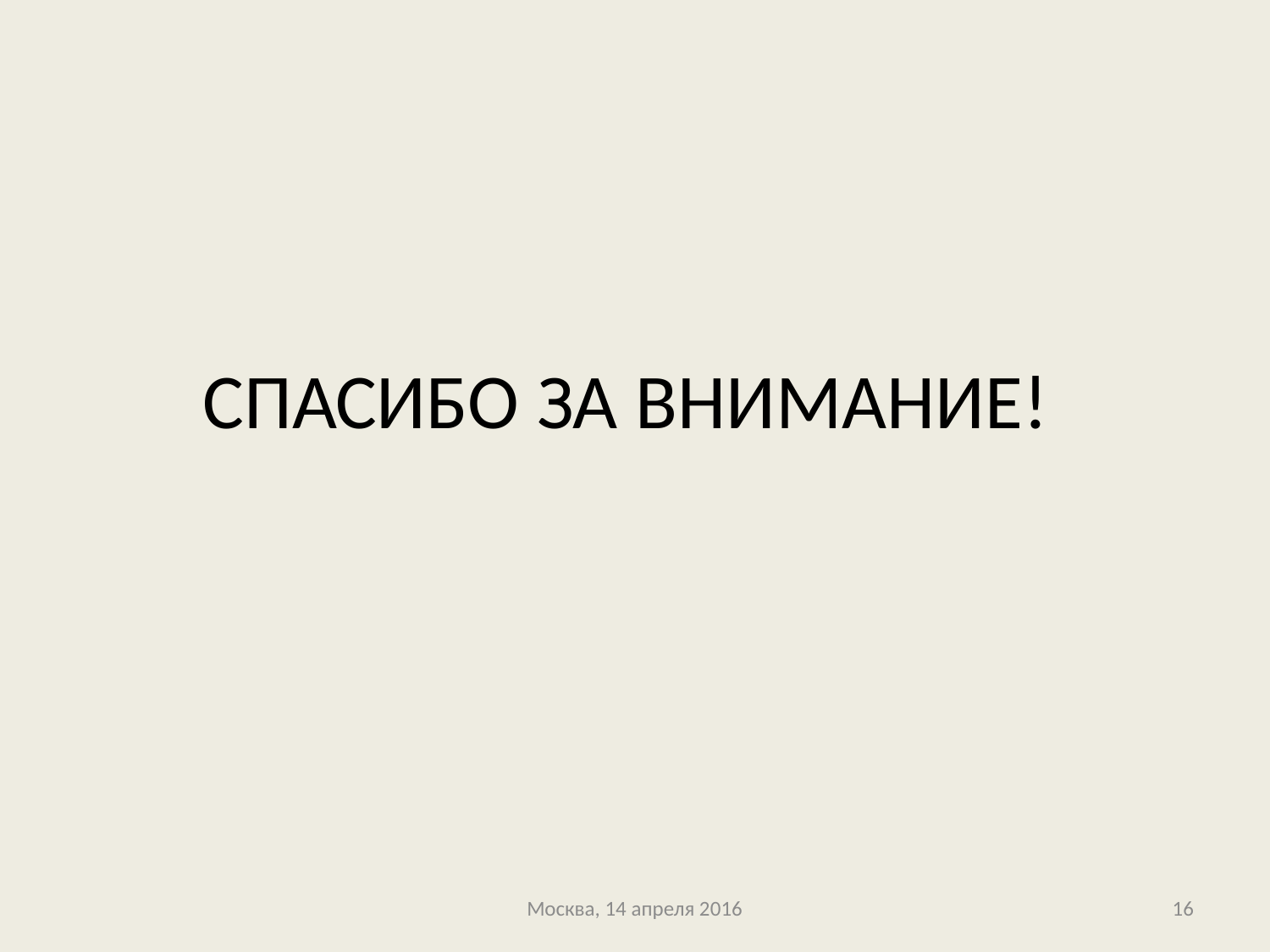

# СПАСИБО ЗА ВНИМАНИЕ!
Москва, 14 апреля 2016
16